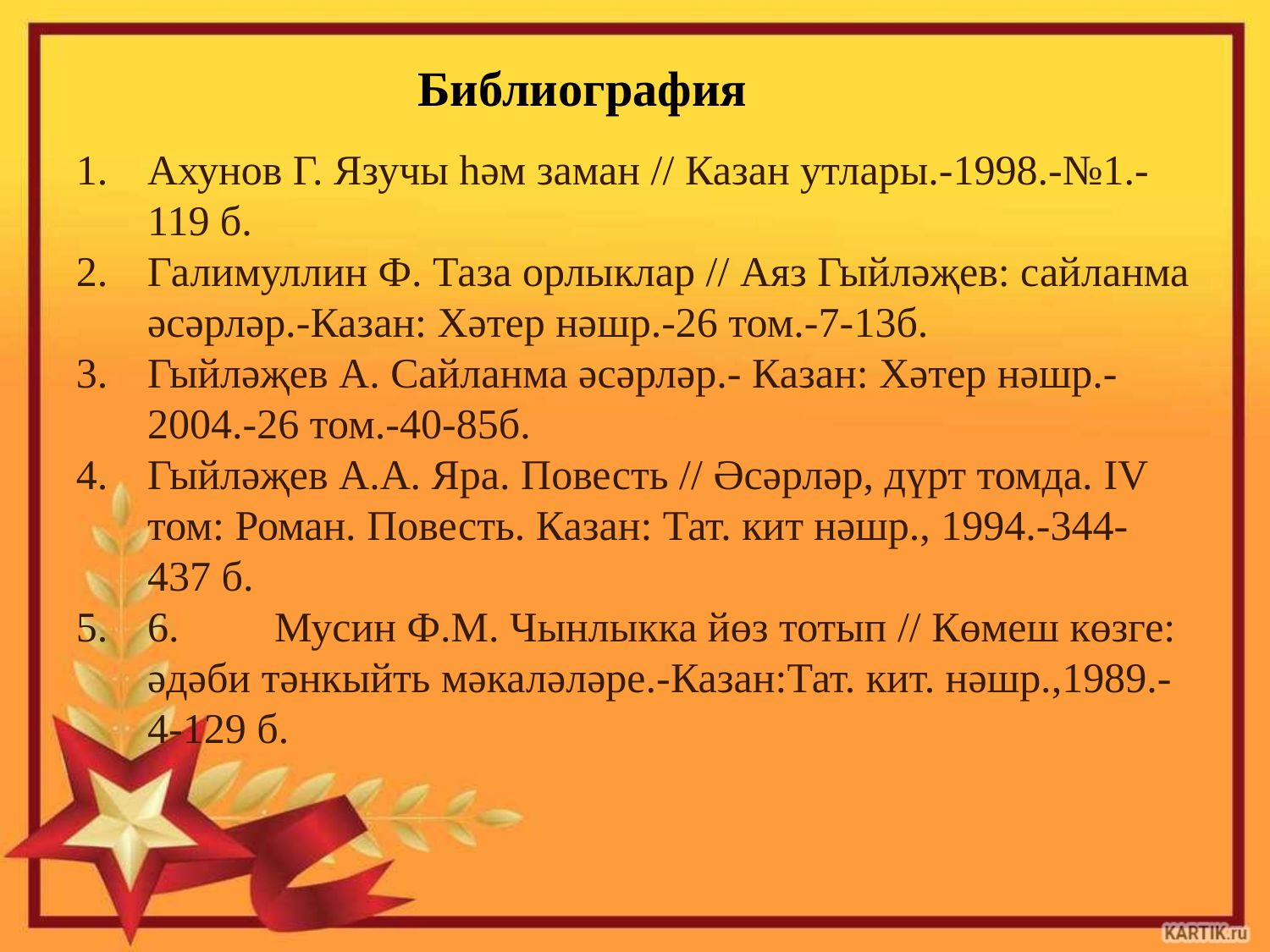

Библиография
Ахунов Г. Язучы һәм заман // Казан утлары.-1998.-№1.-119 б.
Галимуллин Ф. Таза орлыклар // Аяз Гыйләҗев: сайланма әсәрләр.-Казан: Хәтер нәшр.-26 том.-7-13б.
Гыйләҗев А. Сайланма әсәрләр.- Казан: Хәтер нәшр.-2004.-26 том.-40-85б.
Гыйләҗев А.А. Яра. Повесть // Әсәрләр, дүрт томда. IV том: Роман. Повесть. Казан: Тат. кит нәшр., 1994.-344-437 б.
6.	Мусин Ф.М. Чынлыкка йөз тотып // Көмеш көзге: әдәби тәнкыйть мәкаләләре.-Казан:Тат. кит. нәшр.,1989.-4-129 б.